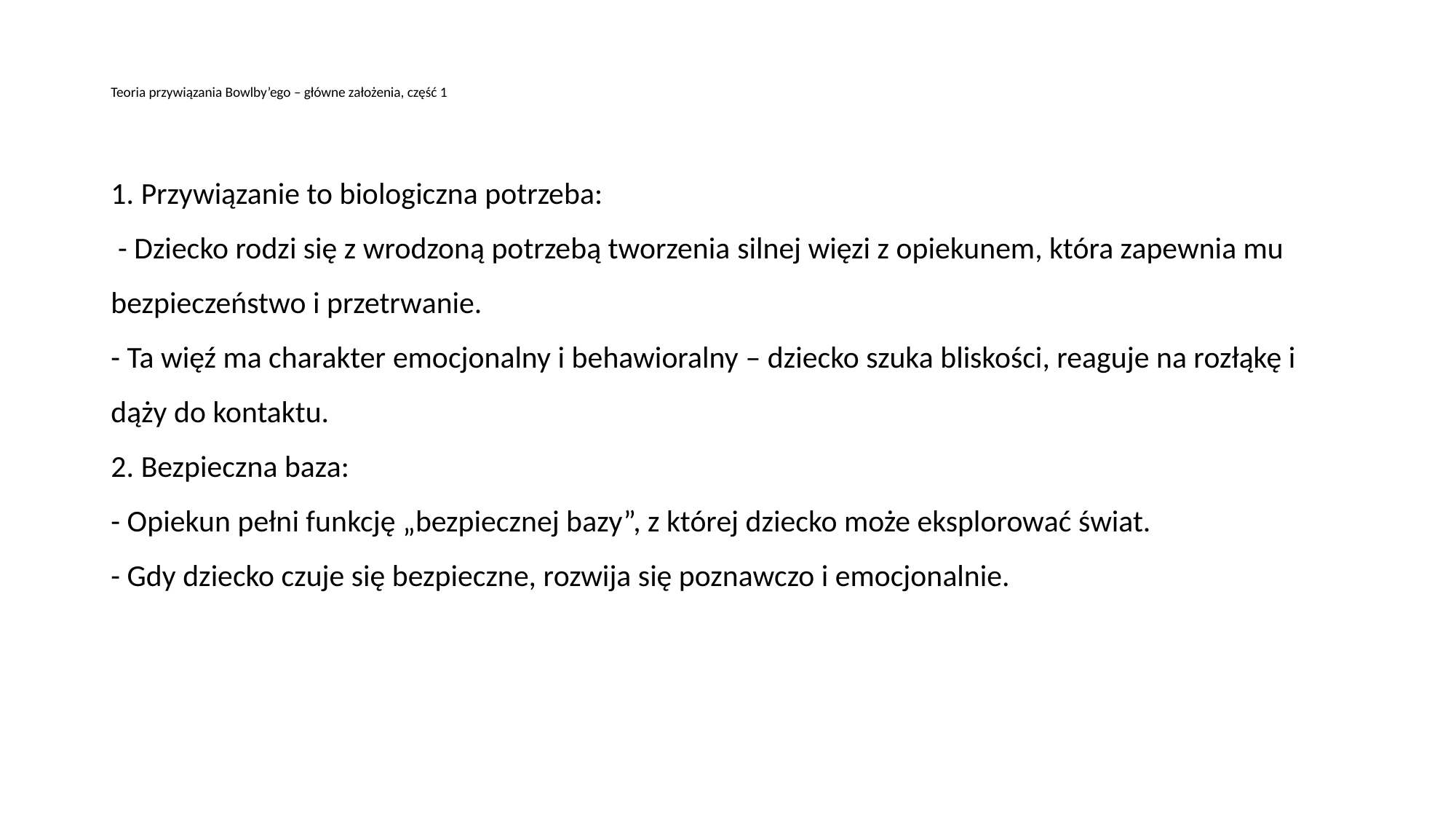

# Teoria przywiązania Bowlby’ego – główne założenia, część 1
1. Przywiązanie to biologiczna potrzeba:
 - Dziecko rodzi się z wrodzoną potrzebą tworzenia silnej więzi z opiekunem, która zapewnia mu bezpieczeństwo i przetrwanie.
- Ta więź ma charakter emocjonalny i behawioralny – dziecko szuka bliskości, reaguje na rozłąkę i dąży do kontaktu.
2. Bezpieczna baza:
- Opiekun pełni funkcję „bezpiecznej bazy”, z której dziecko może eksplorować świat.
- Gdy dziecko czuje się bezpieczne, rozwija się poznawczo i emocjonalnie.